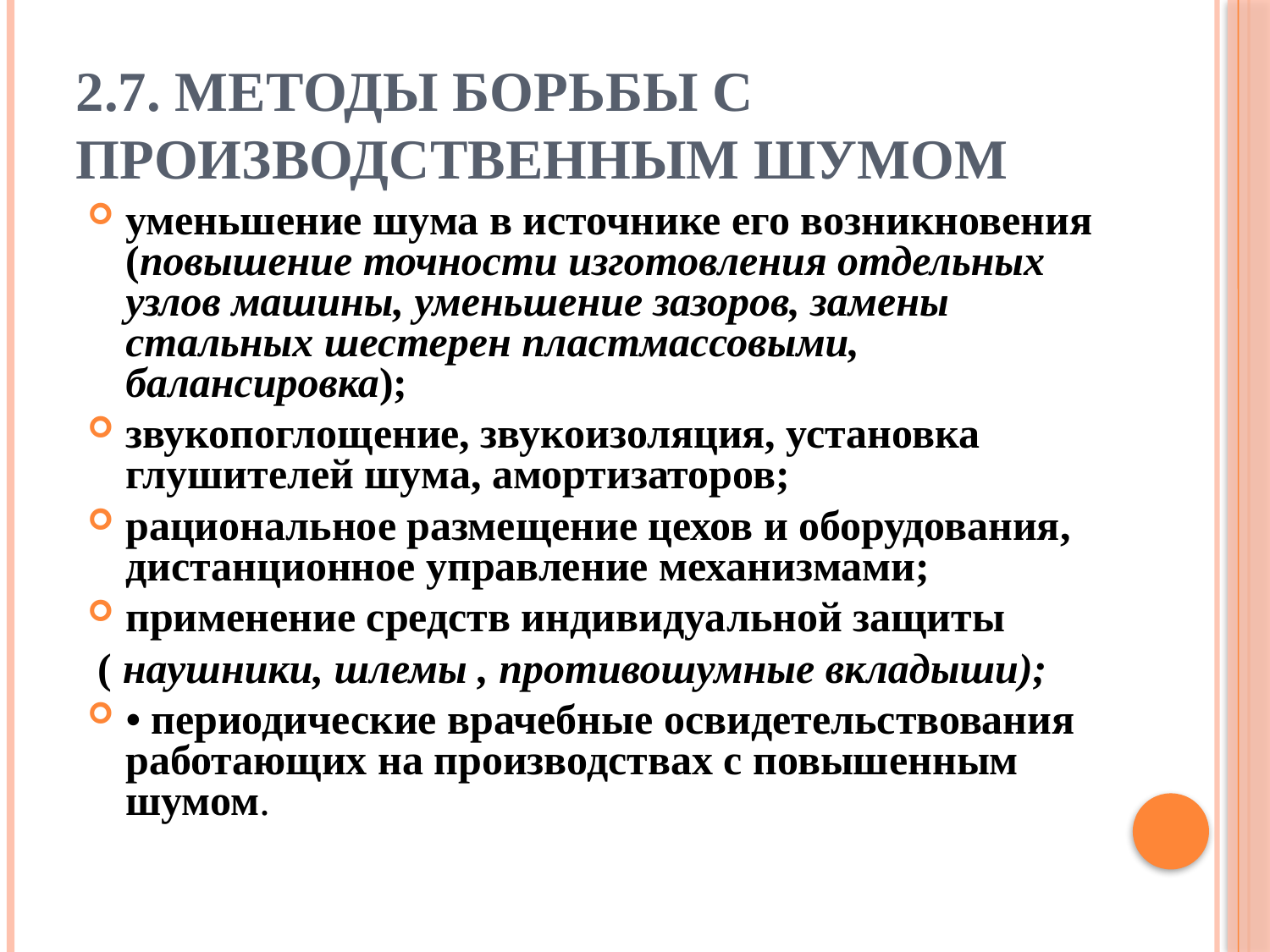

# 2.7. Методы борьбы с производственным шумом
уменьшение шума в источнике его возникновения (повышение точности изготовления отдельных узлов машины, уменьшение зазоров, замены стальных шестерен пластмассовыми, балансировка);
звукопоглощение, звукоизоляция, установка глушителей шума, амортизаторов;
рациональное размещение цехов и оборудования, дистанционное управление механизмами;
применение средств индивидуальной защиты
 ( наушники, шлемы , противошумные вкладыши);
• периодические врачебные освидетельствования работающих на производствах с повышенным шумом.